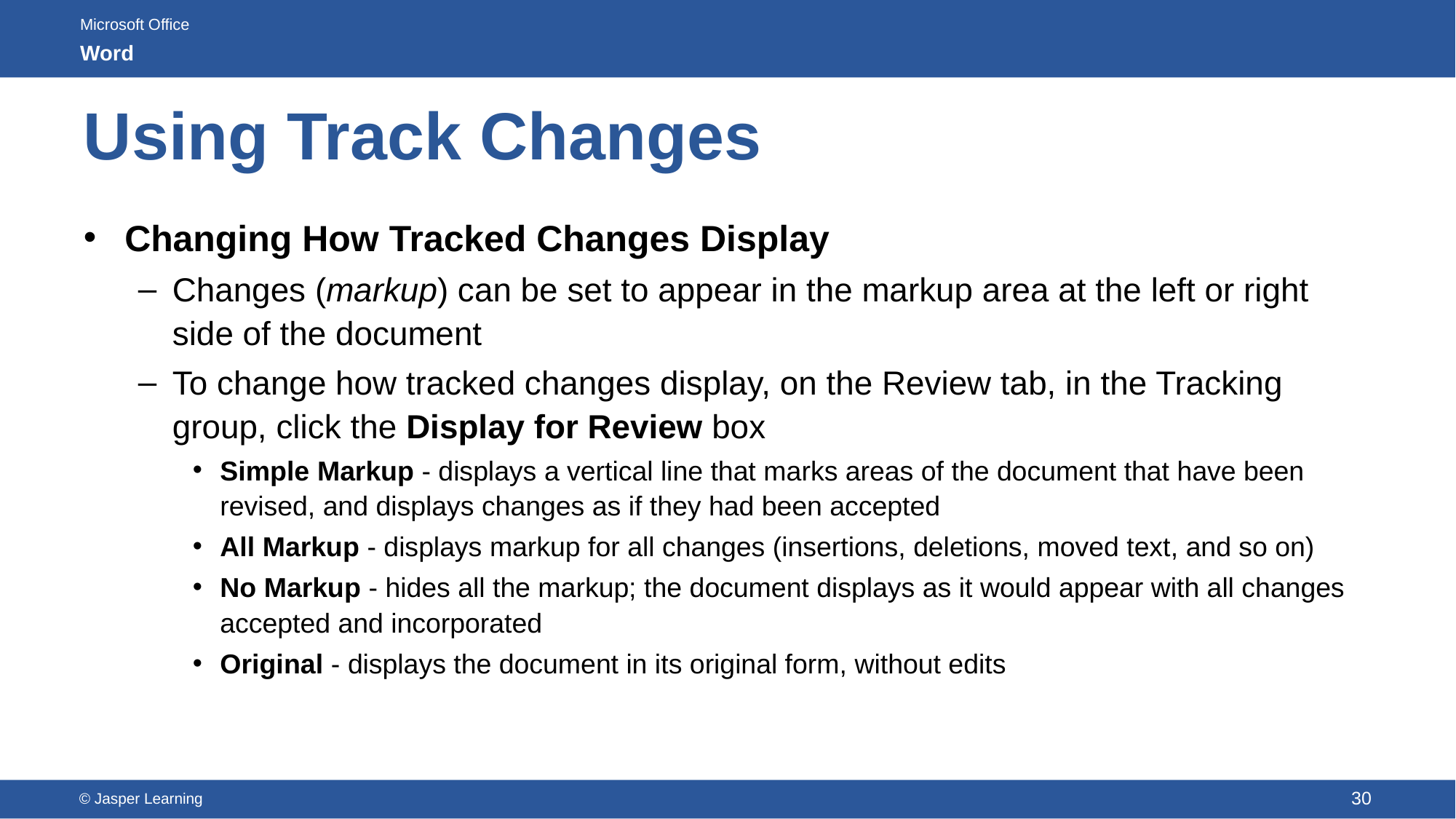

# Using Track Changes
Changing How Tracked Changes Display
Changes (markup) can be set to appear in the markup area at the left or right side of the document
To change how tracked changes display, on the Review tab, in the Tracking group, click the Display for Review box
Simple Markup - displays a vertical line that marks areas of the document that have been revised, and displays changes as if they had been accepted
All Markup - displays markup for all changes (insertions, deletions, moved text, and so on)
No Markup - hides all the markup; the document displays as it would appear with all changes accepted and incorporated
Original - displays the document in its original form, without edits
30
© Jasper Learning